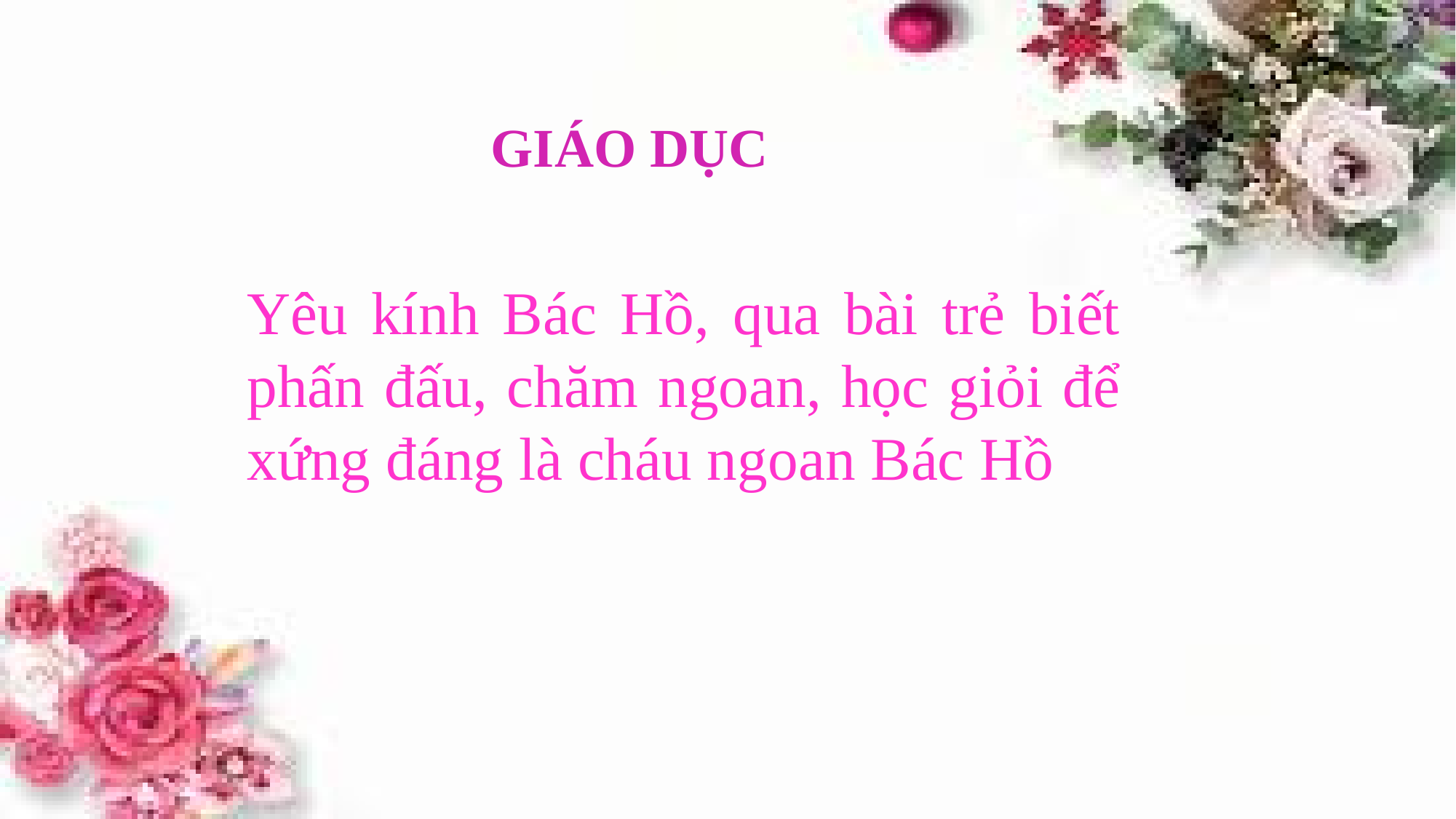

GIÁO DỤC
Yêu kính Bác Hồ, qua bài trẻ biết phấn đấu, chăm ngoan, học giỏi để xứng đáng là cháu ngoan Bác Hồ